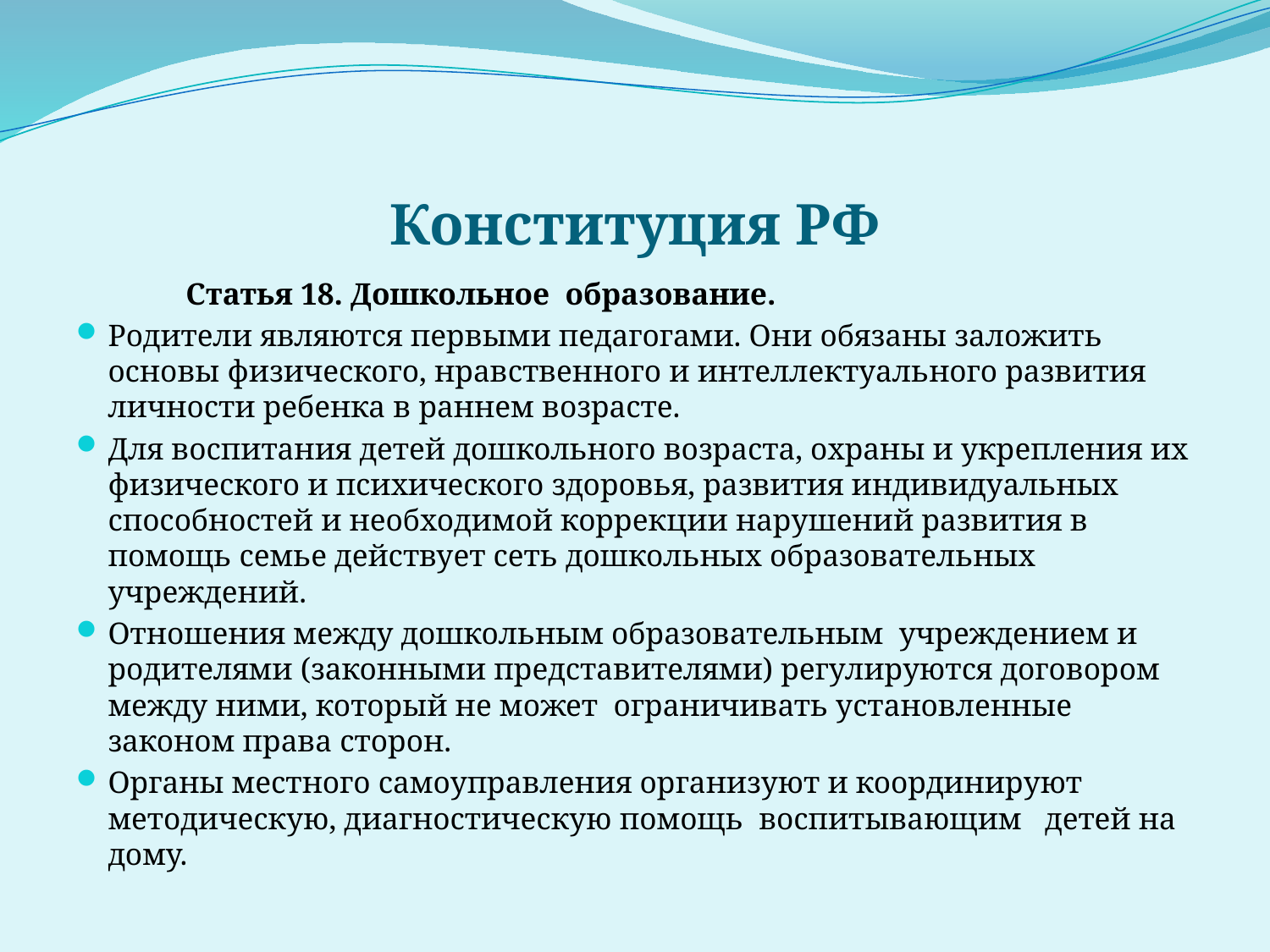

# Конституция РФ
              Статья 18. Дошкольное  образование.
Родители являются первыми педагогами. Они обязаны заложить основы физического, нравственного и интеллектуального развития личности ребенка в раннем возрасте.
Для воспитания детей дошкольного возраста, охраны и укрепления их физического и психического здоровья, развития индивидуальных способностей и необходимой коррекции нарушений развития в помощь семье действует сеть дошкольных образовательных учреждений.
Отношения между дошкольным образовательным  учреждением и родителями (законными представителями) регулируются договором между ними, который не может  ограничивать установленные законом права сторон.
Органы местного самоуправления организуют и координируют   методическую, диагностическую помощь  воспитывающим   детей на дому.